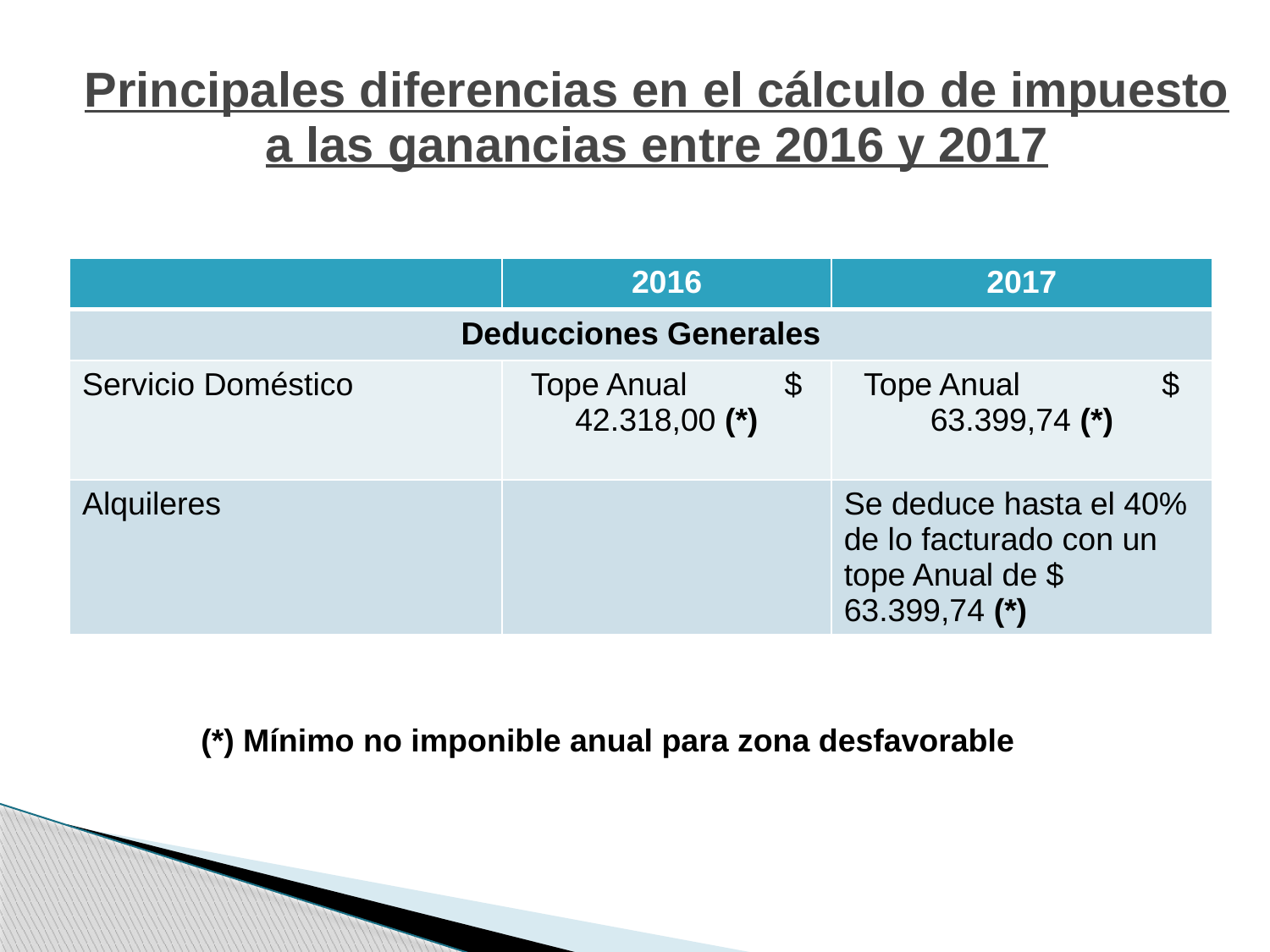

# Principales diferencias en el cálculo de impuesto a las ganancias entre 2016 y 2017
|  | 2016 | 2017 |
| --- | --- | --- |
| Deducciones Generales |  |  |
| Servicio Doméstico | Tope Anual $ 42.318,00 (\*) | Tope Anual $ 63.399,74 (\*) |
| Alquileres |  | Se deduce hasta el 40% de lo facturado con un tope Anual de $ 63.399,74 (\*) |
(*) Mínimo no imponible anual para zona desfavorable